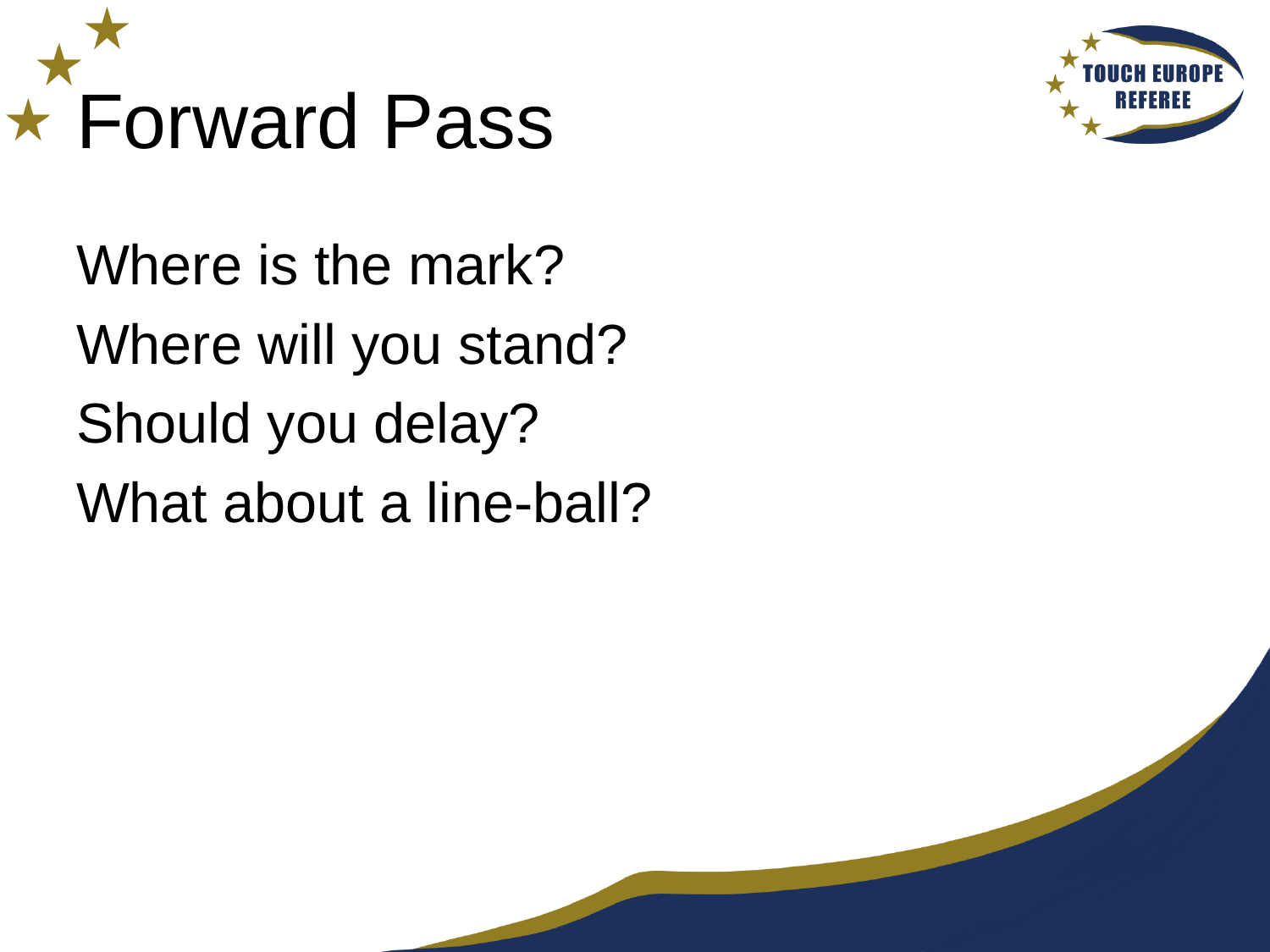

# Forward Pass
Where is the mark?
Where will you stand?
Should you delay?
What about a line-ball?